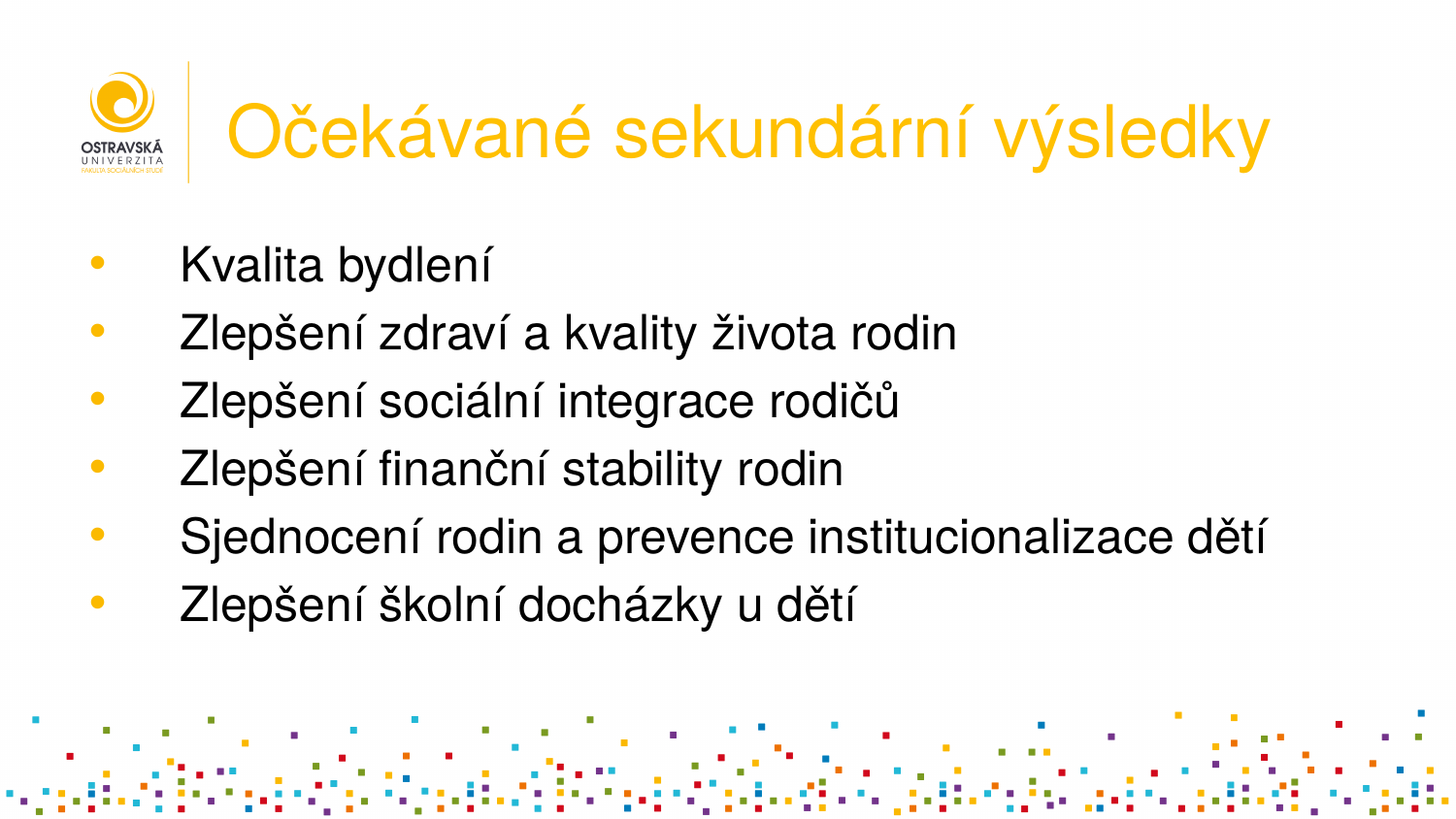

# Očekávané sekundární výsledky
Kvalita bydlení
Zlepšení zdraví a kvality života rodin
Zlepšení sociální integrace rodičů
Zlepšení finanční stability rodin
Sjednocení rodin a prevence institucionalizace dětí
Zlepšení školní docházky u dětí